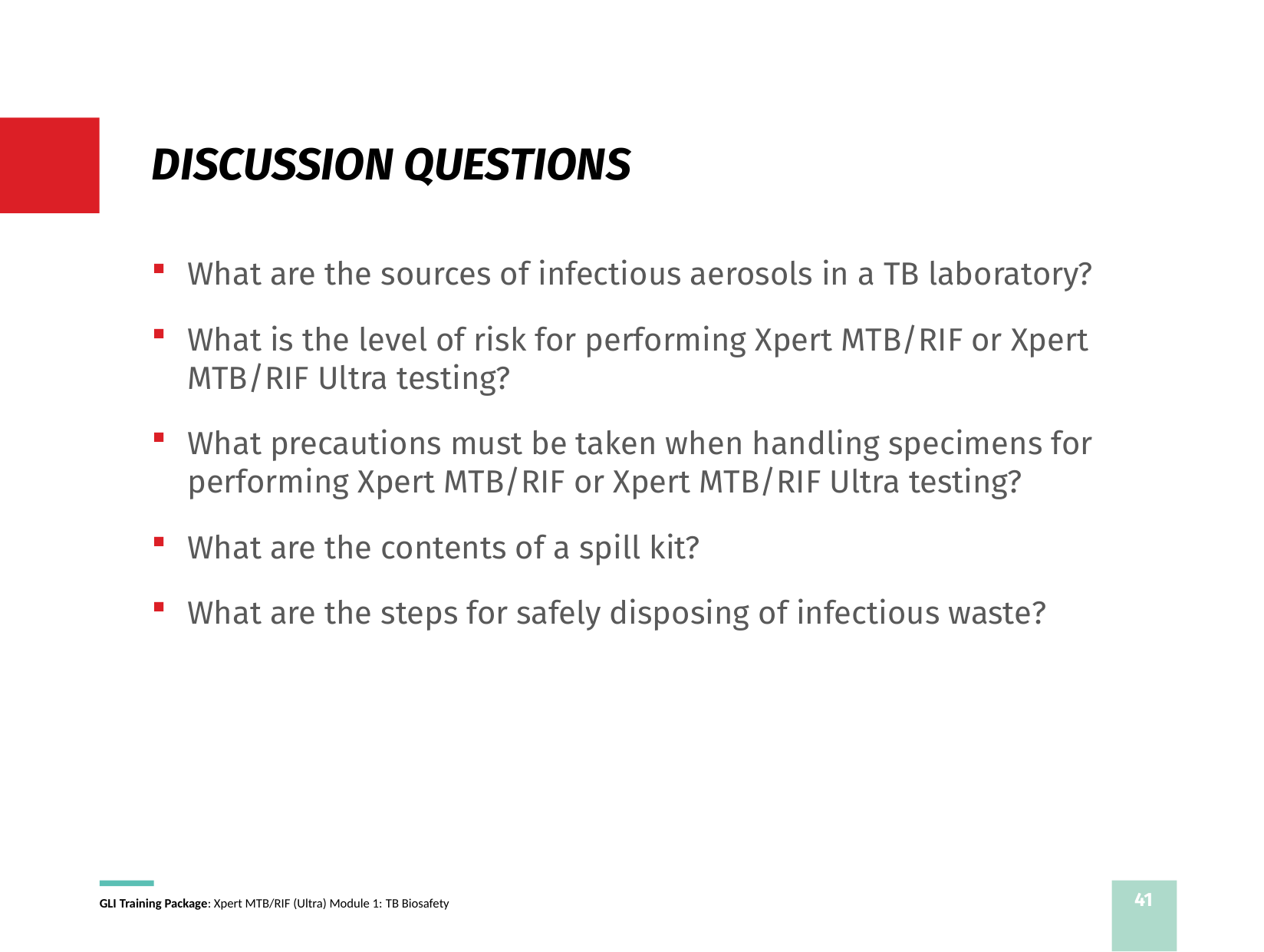

# DISCUSSION QUESTIONS
What are the sources of infectious aerosols in a TB laboratory?
What is the level of risk for performing Xpert MTB/RIF or Xpert MTB/RIF Ultra testing?
What precautions must be taken when handling specimens for performing Xpert MTB/RIF or Xpert MTB/RIF Ultra testing?
What are the contents of a spill kit?
What are the steps for safely disposing of infectious waste?